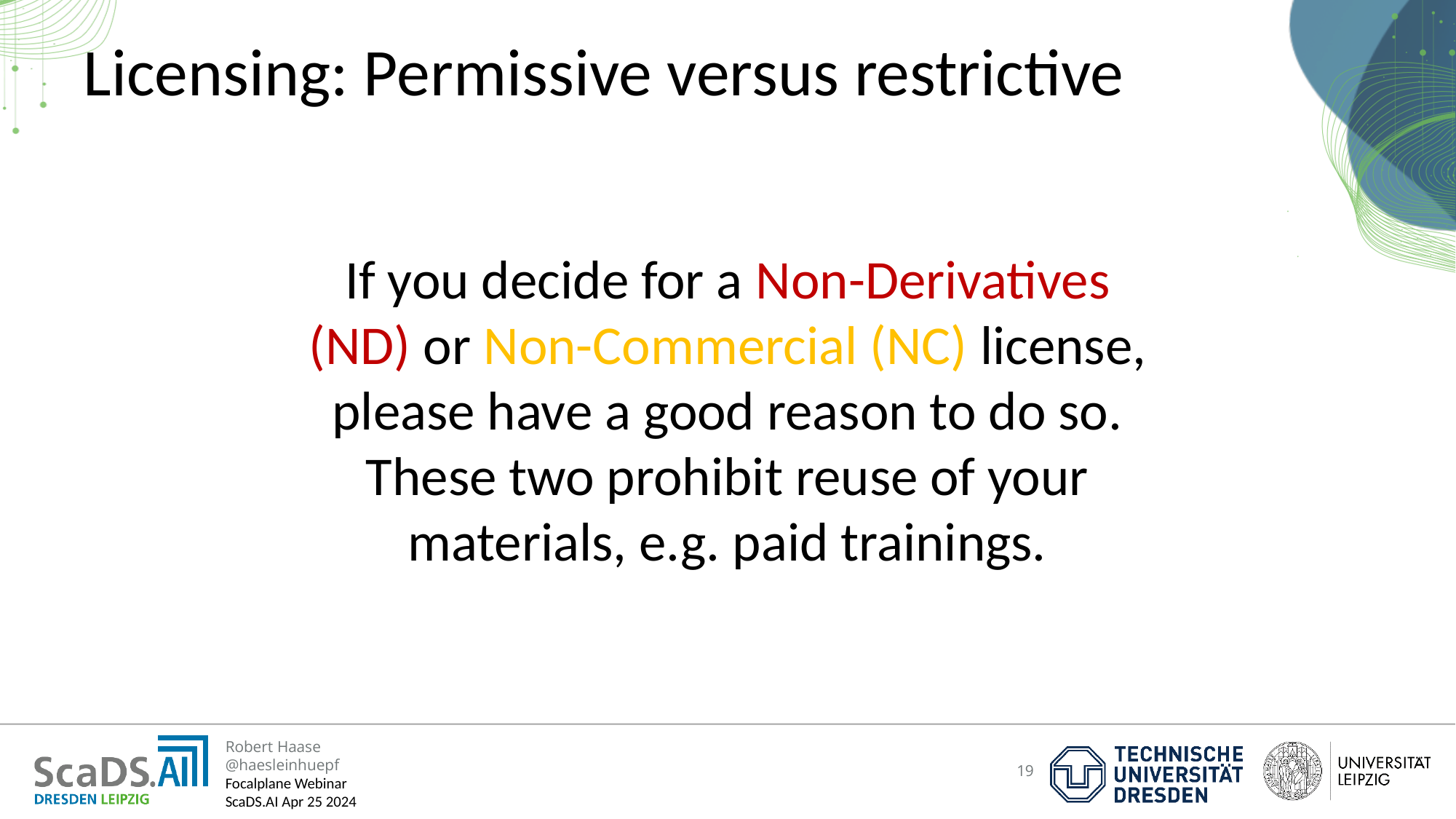

Licensing: Permissive versus restrictive
If you decide for a Non-Derivatives (ND) or Non-Commercial (NC) license, please have a good reason to do so. These two prohibit reuse of your materials, e.g. paid trainings.